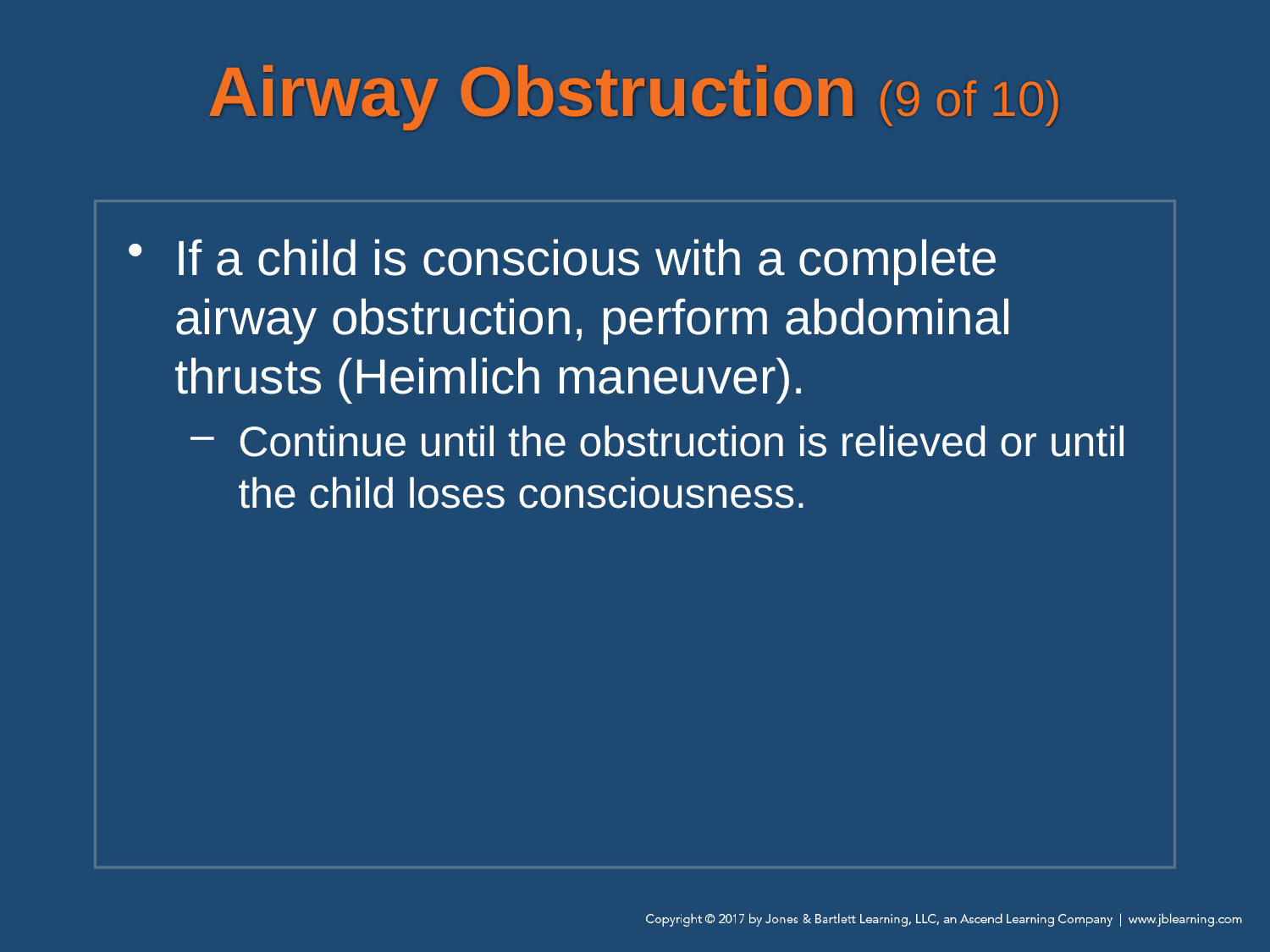

# Airway Obstruction (9 of 10)
If a child is conscious with a complete airway obstruction, perform abdominal thrusts (Heimlich maneuver).
Continue until the obstruction is relieved or until the child loses consciousness.